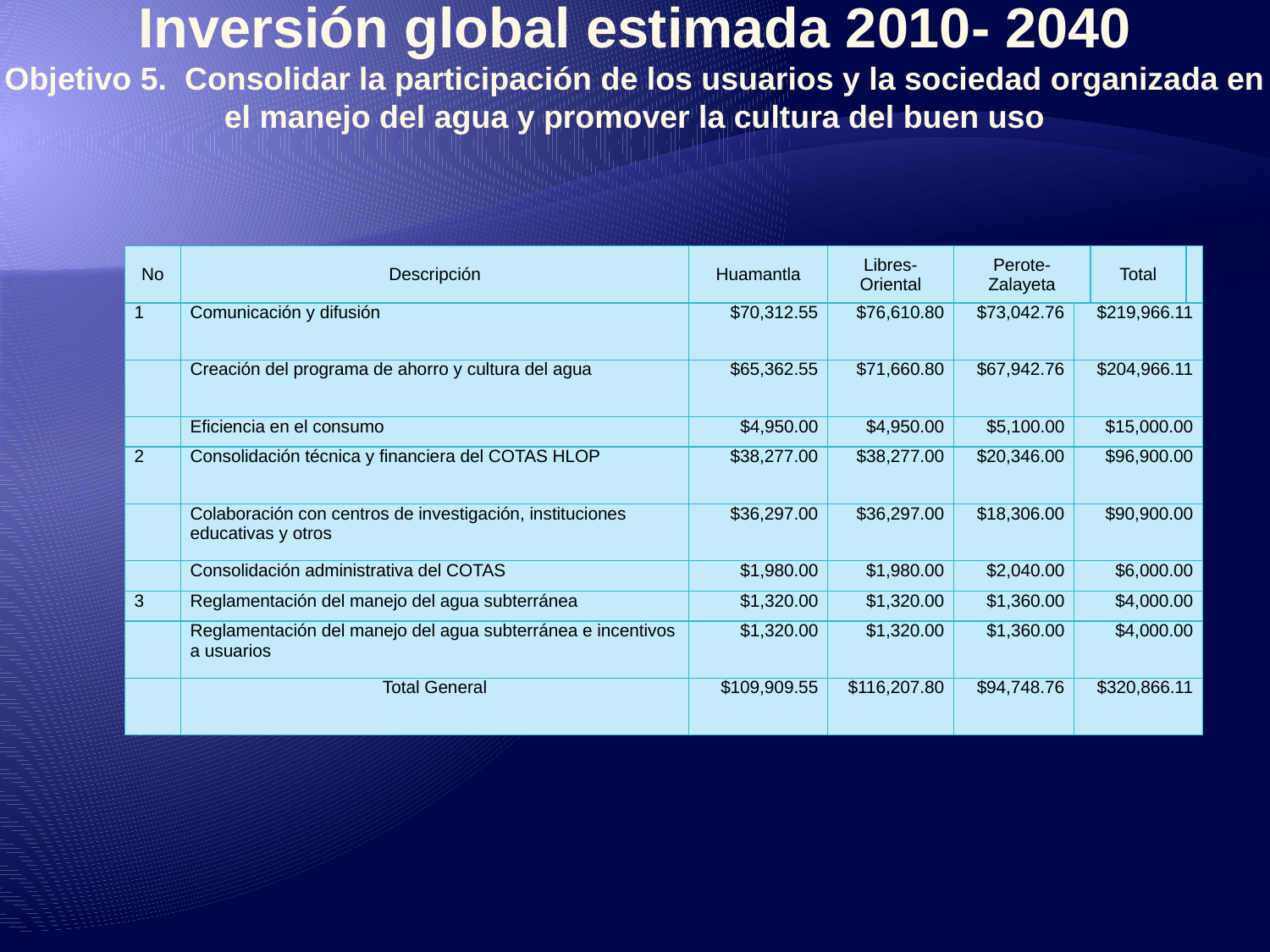

# Inversión global estimada 2010- 2040 Objetivo 5.  Consolidar la participación de los usuarios y la sociedad organizada en el manejo del agua y promover la cultura del buen uso
| No | Descripción | Huamantla | Libres-Oriental | Perote-Zalayeta |  | Total |  |
| --- | --- | --- | --- | --- | --- | --- | --- |
| 1 | Comunicación y difusión | $70,312.55 | $76,610.80 | $73,042.76 | $219,966.11 |  |  |
|  | Creación del programa de ahorro y cultura del agua | $65,362.55 | $71,660.80 | $67,942.76 | $204,966.11 |  |  |
|  | Eficiencia en el consumo | $4,950.00 | $4,950.00 | $5,100.00 | $15,000.00 |  |  |
| 2 | Consolidación técnica y financiera del COTAS HLOP | $38,277.00 | $38,277.00 | $20,346.00 | $96,900.00 |  |  |
|  | Colaboración con centros de investigación, instituciones educativas y otros | $36,297.00 | $36,297.00 | $18,306.00 | $90,900.00 |  |  |
|  | Consolidación administrativa del COTAS | $1,980.00 | $1,980.00 | $2,040.00 | $6,000.00 |  |  |
| 3 | Reglamentación del manejo del agua subterránea | $1,320.00 | $1,320.00 | $1,360.00 | $4,000.00 |  |  |
|  | Reglamentación del manejo del agua subterránea e incentivos a usuarios | $1,320.00 | $1,320.00 | $1,360.00 | $4,000.00 |  |  |
|  | Total General | $109,909.55 | $116,207.80 | $94,748.76 | $320,866.11 |  |  |